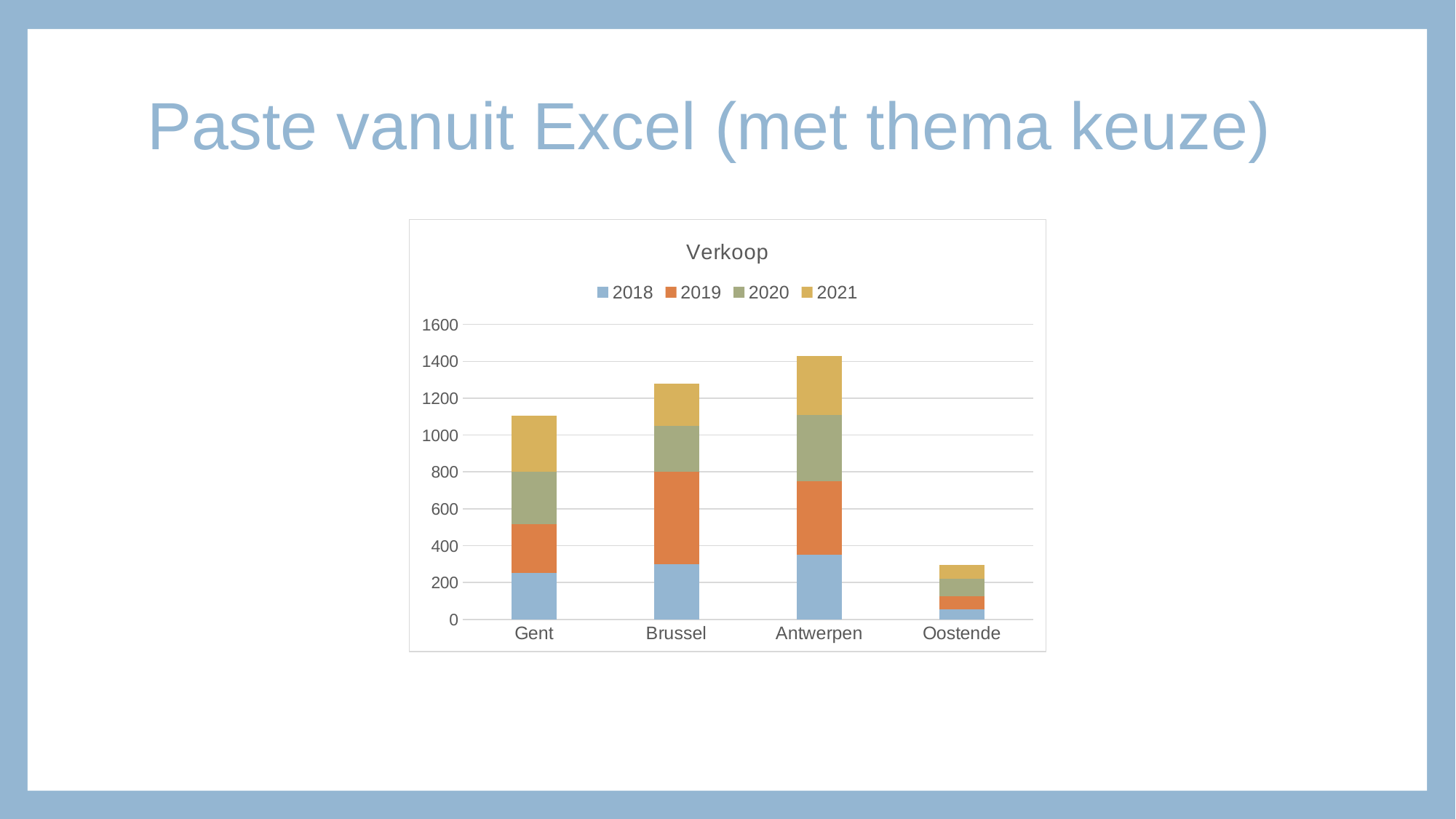

# Paste vanuit Excel (met thema keuze)

### Chart: Verkoop

| Category | 2018 | 2019 | 2020 | 2021 |
|---|---|---|---|---|
| Gent | 250.0 | 265.0 | 286.0 | 303.0 |
| Brussel | 300.0 | 500.0 | 250.0 | 229.2201834862385 |
| Antwerpen | 350.0 | 400.0 | 359.0 | 320.0 |
| Oostende | 56.0 | 68.0 | 98.0 | 72.75236890881732 |